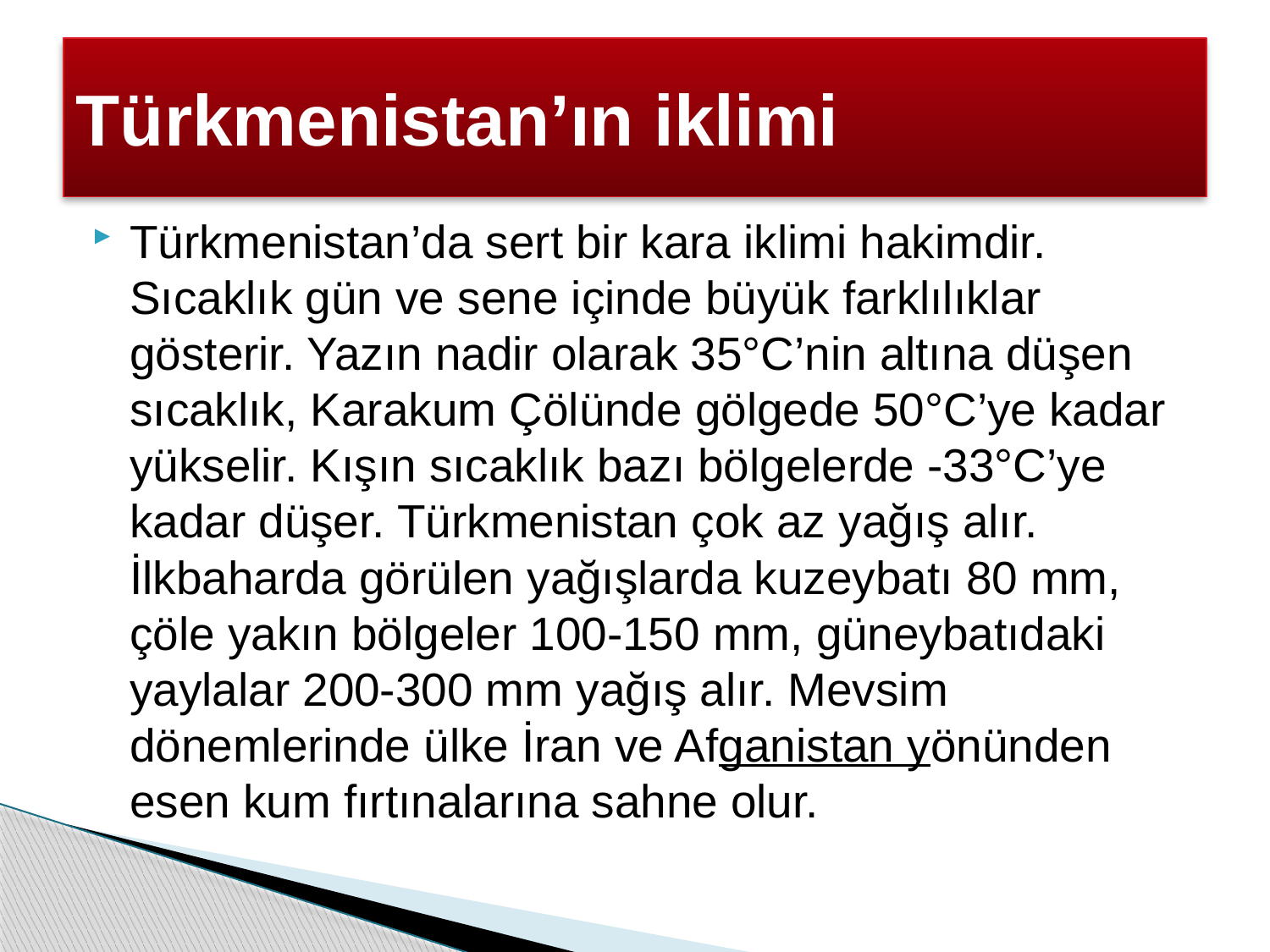

# Türkmenistan’ın iklimi
Türkmenistan’da sert bir kara iklimi hakimdir. Sıcaklık gün ve sene içinde büyük farklılıklar gösterir. Yazın nadir olarak 35°C’nin altına düşen sıcaklık, Karakum Çölünde gölgede 50°C’ye kadar yükselir. Kışın sıcaklık bazı bölgelerde -33°C’ye kadar düşer. Türkmenistan çok az yağış alır. İlkbaharda görülen yağışlarda kuzeybatı 80 mm, çöle yakın bölgeler 100-150 mm, güneybatıdaki yaylalar 200-300 mm yağış alır. Mevsim dönemlerinde ülke İran ve Afganistan yönünden esen kum fırtınalarına sahne olur.